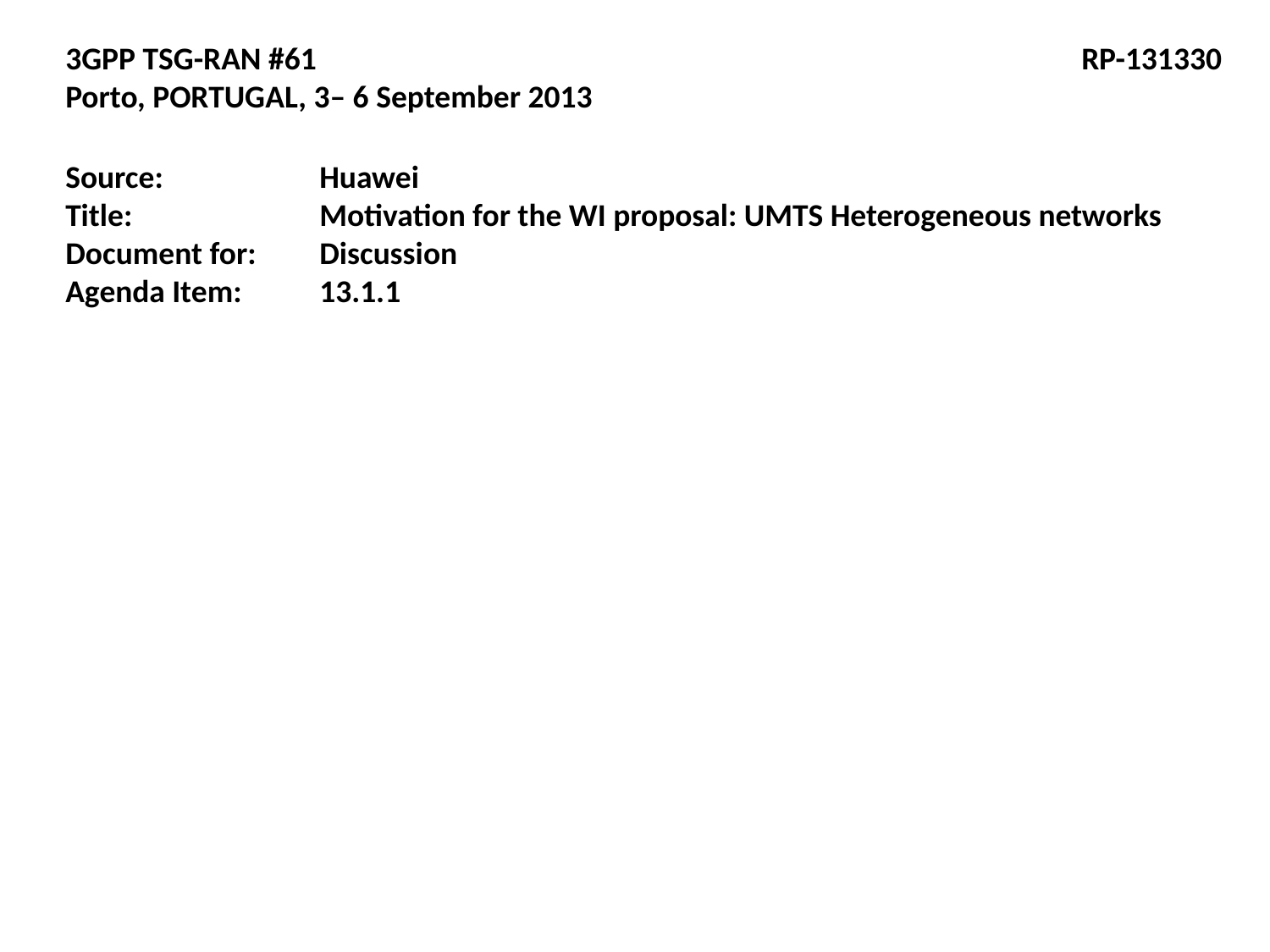

3GPP TSG-RAN #61							RP-131330
Porto, PORTUGAL, 3– 6 September 2013

Source:		Huawei
Title:		Motivation for the WI proposal: UMTS Heterogeneous networks
Document for:	Discussion
Agenda Item:	13.1.1